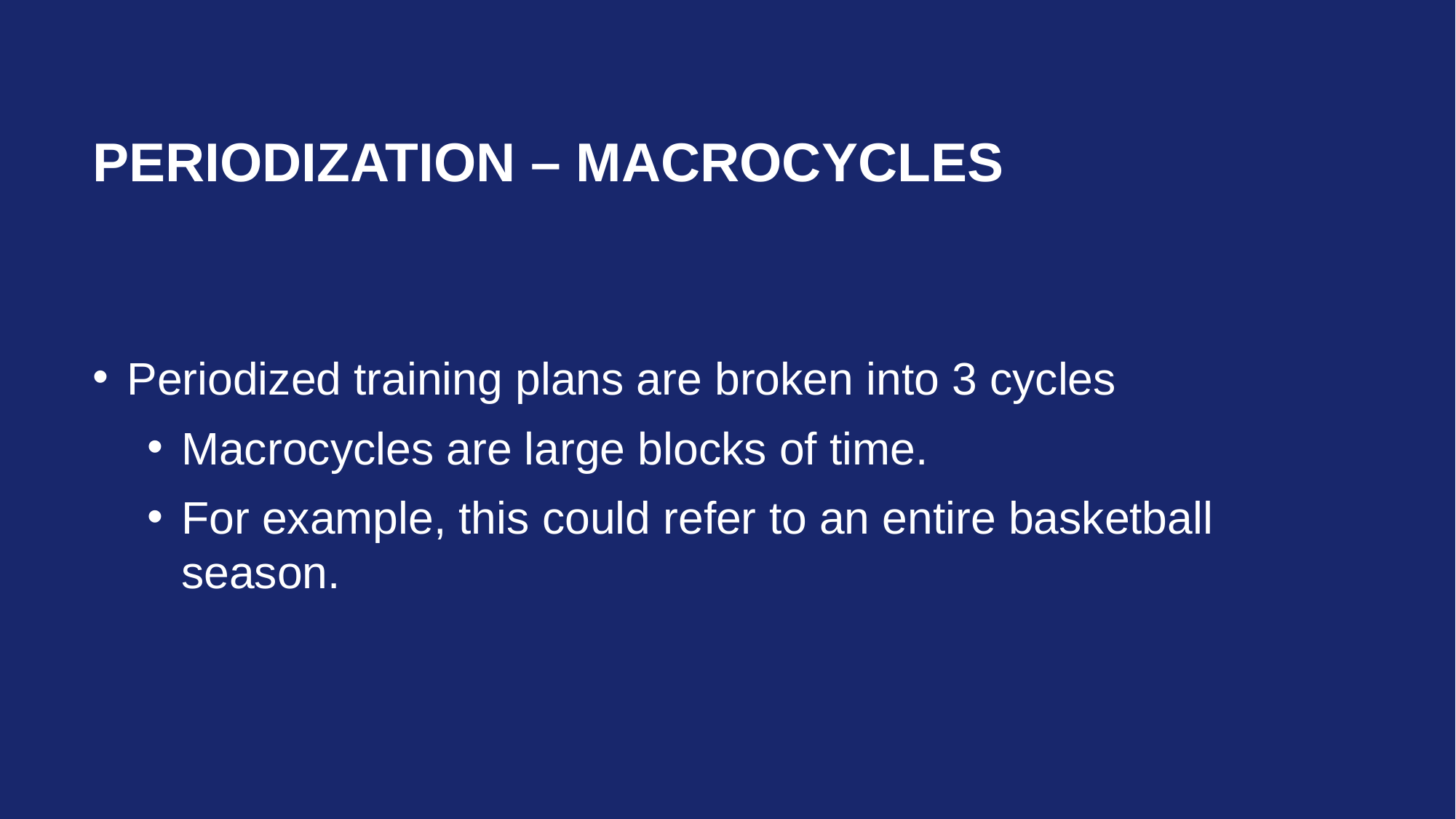

# Periodization – Macrocycles
Periodized training plans are broken into 3 cycles
Macrocycles are large blocks of time.
For example, this could refer to an entire basketball season.